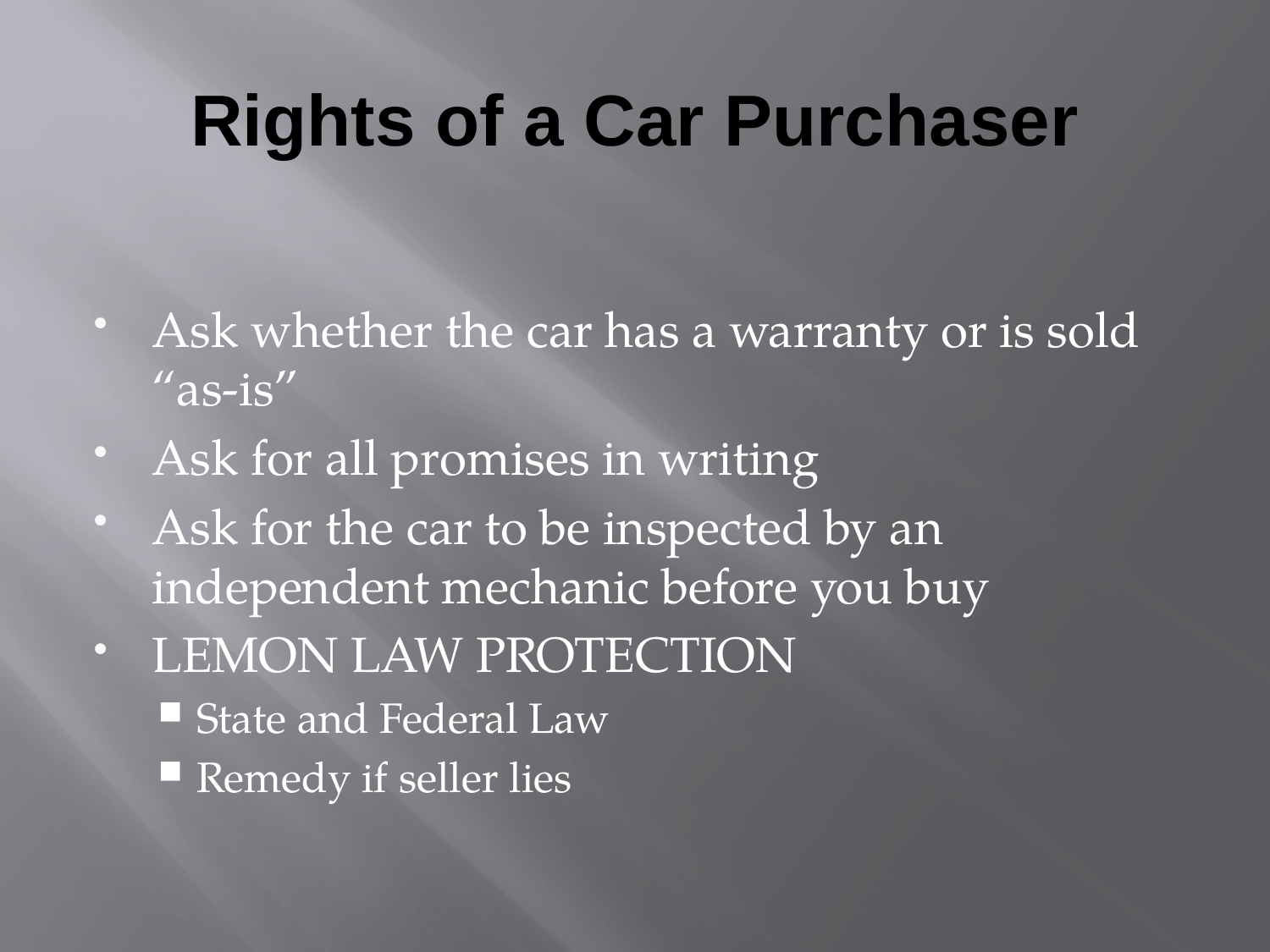

# Rights of a Car Purchaser

Ask whether the car has a warranty or is sold “as-is”
Ask for all promises in writing
Ask for the car to be inspected by an independent mechanic before you buy
LEMON LAW PROTECTION
State and Federal Law
Remedy if seller lies